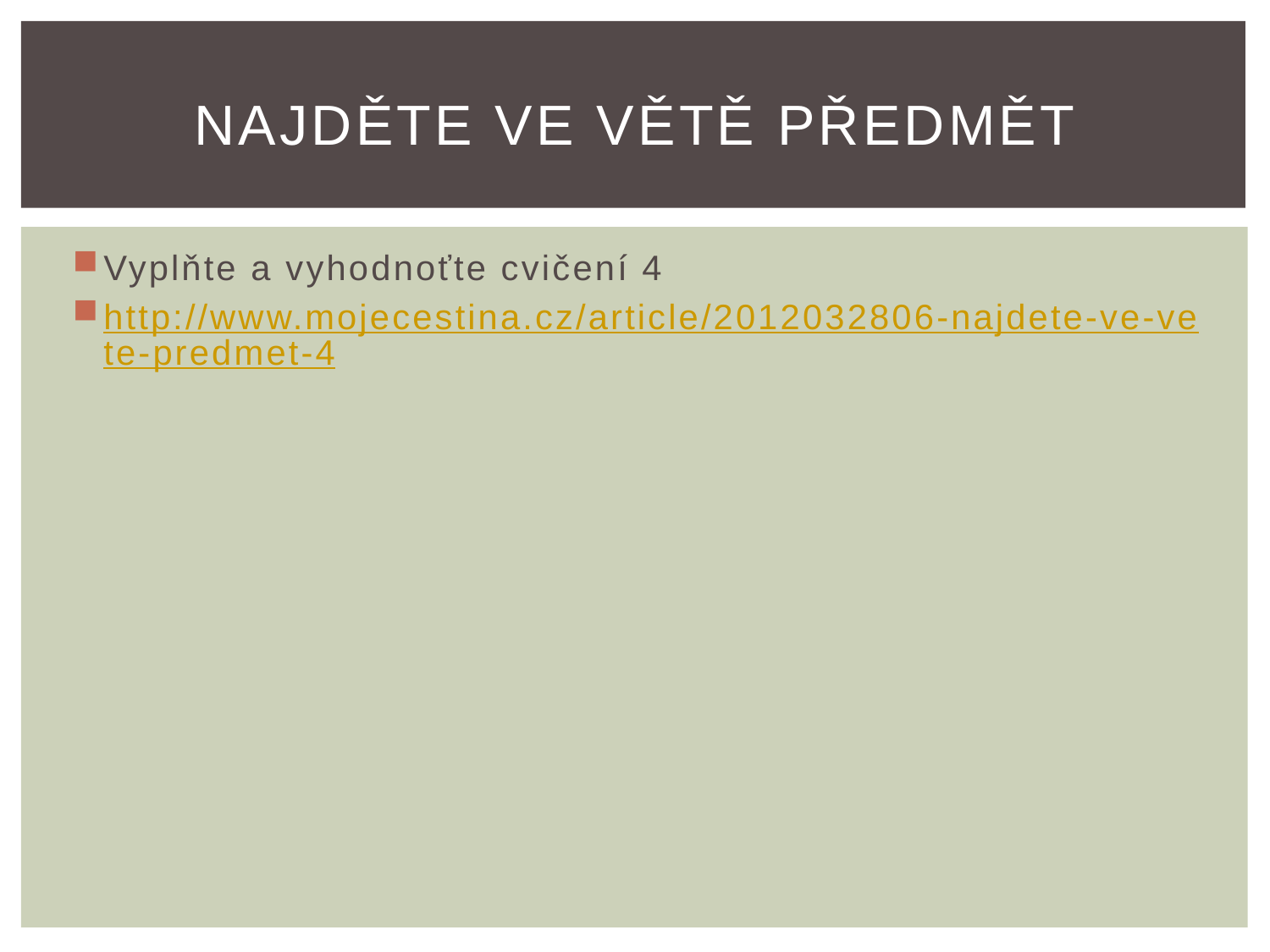

# Najděte ve větě předmět
Vyplňte a vyhodnoťte cvičení 4
http://www.mojecestina.cz/article/2012032806-najdete-ve-vete-predmet-4